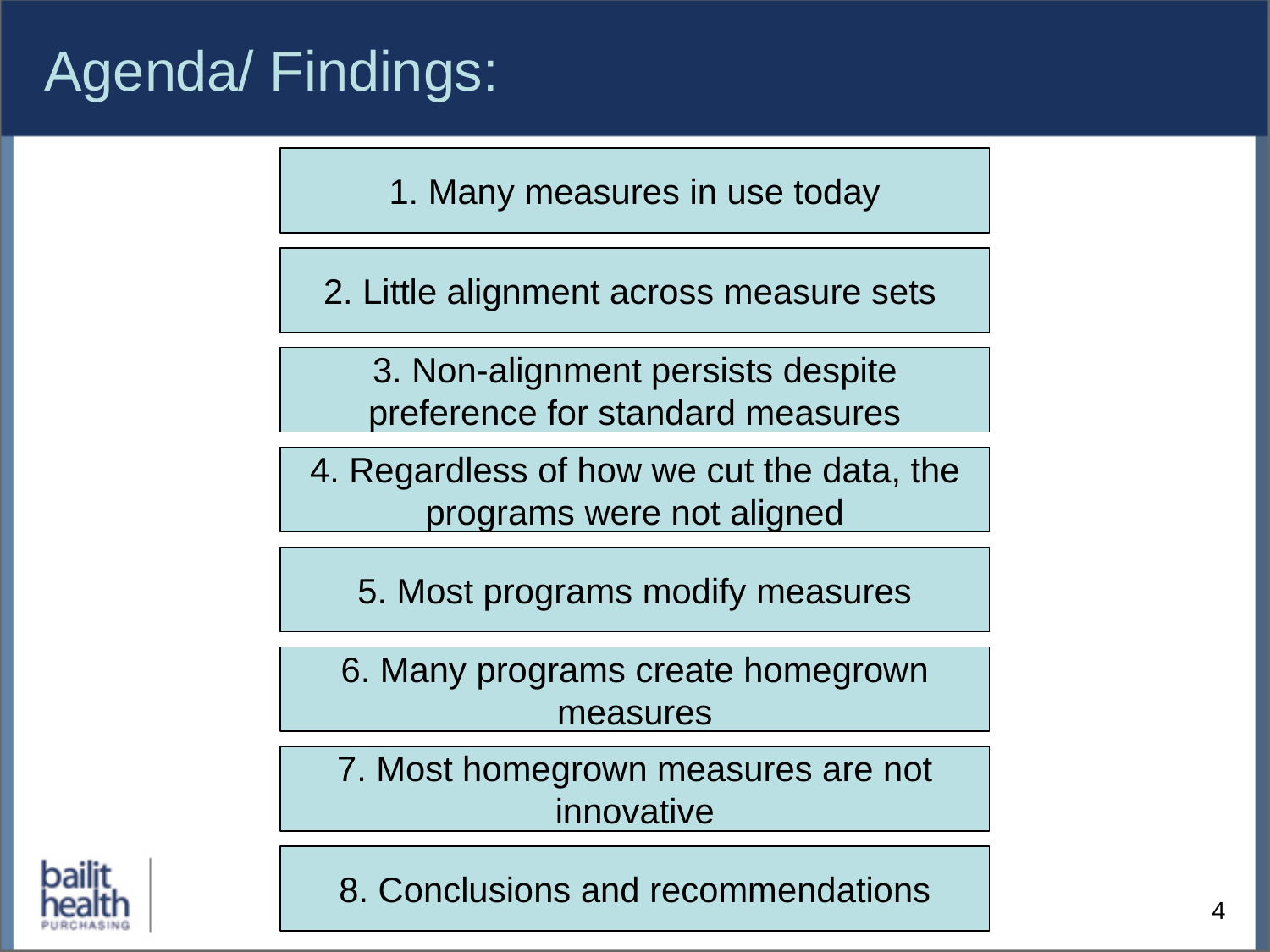

# Agenda/ Findings:
1. Many measures in use today
2. Little alignment across measure sets
3. Non-alignment persists despite preference for standard measures
4. Regardless of how we cut the data, the programs were not aligned
5. Most programs modify measures
6. Many programs create homegrown measures
7. Most homegrown measures are not innovative
8. Conclusions and recommendations
4